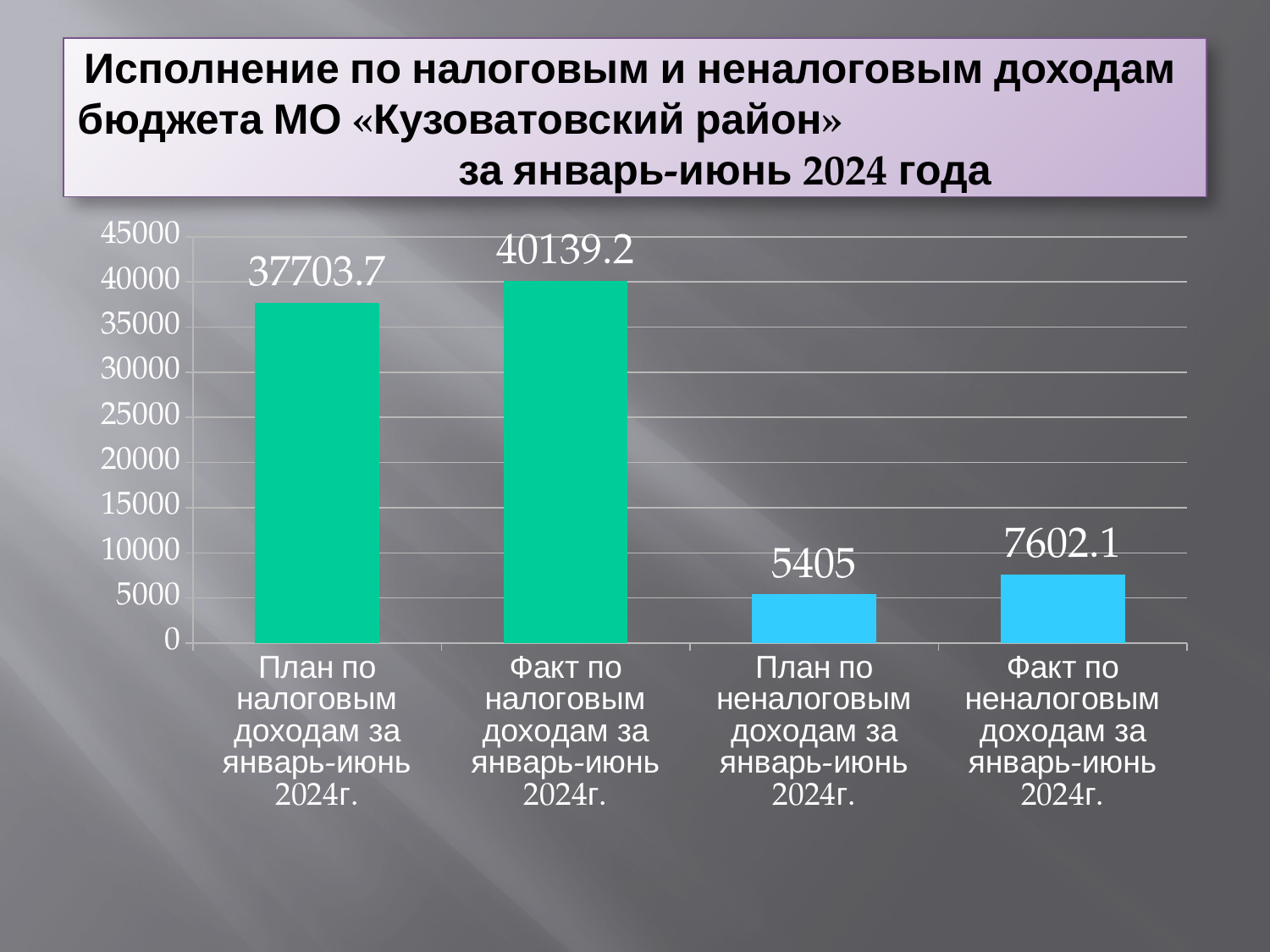

# Исполнение по налоговым и неналоговым доходам  бюджета МО «Кузоватовский район»                                                   за январь-июнь 2024 года

### Chart

| Category | Столбец1 |
|---|---|
| План по налоговым доходам за январь-июнь 2024г. | 37703.7 |
| Факт по налоговым доходам за январь-июнь 2024г. | 40139.2 |
| План по неналоговым доходам за январь-июнь 2024г. | 5405.0 |
| Факт по неналоговым доходам за январь-июнь 2024г. | 7602.1 |